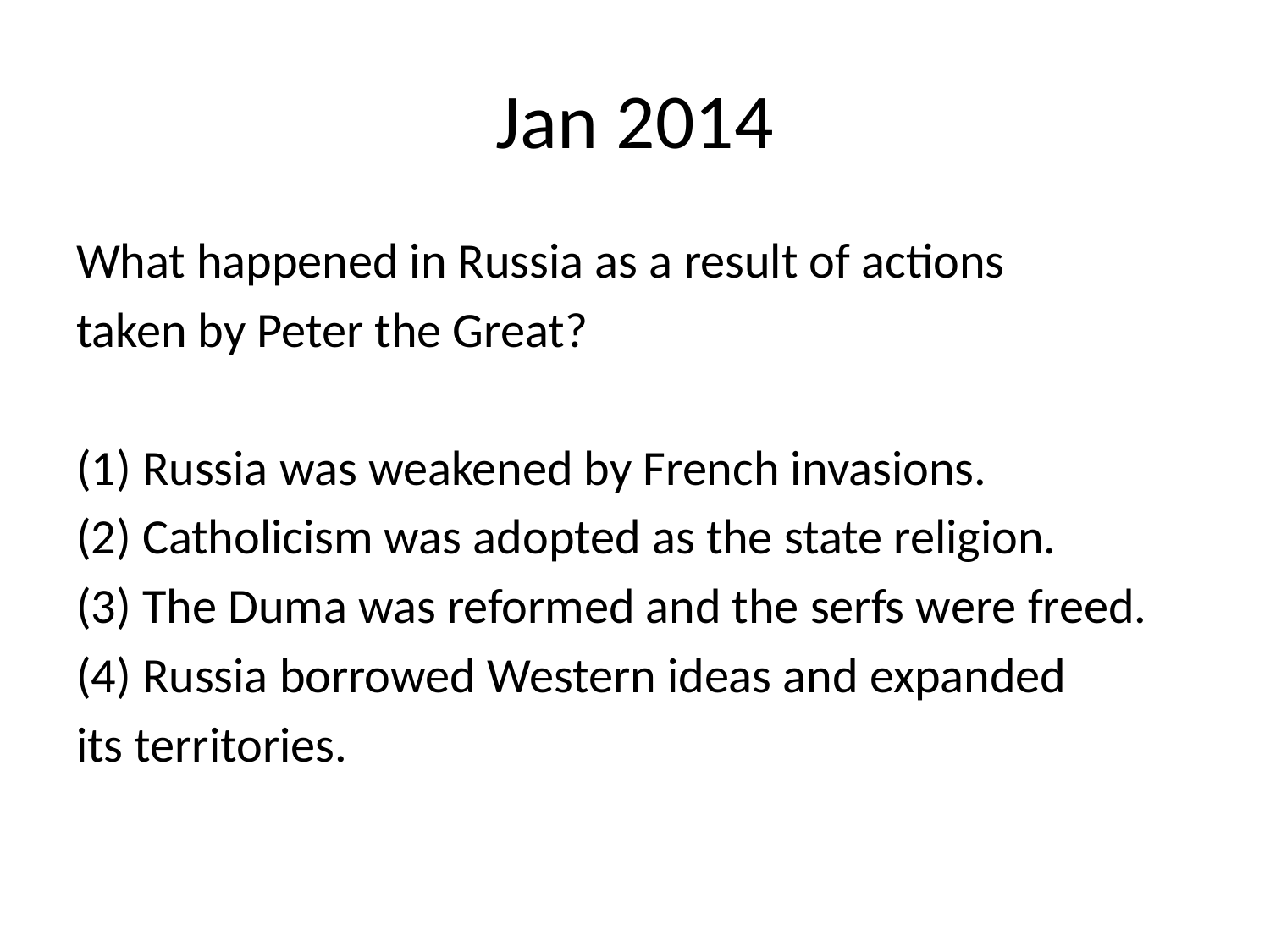

# Jan 2014
What happened in Russia as a result of actions
taken by Peter the Great?

(1) Russia was weakened by French invasions.
(2) Catholicism was adopted as the state religion.
(3) The Duma was reformed and the serfs were freed.
(4) Russia borrowed Western ideas and expanded
its territories.